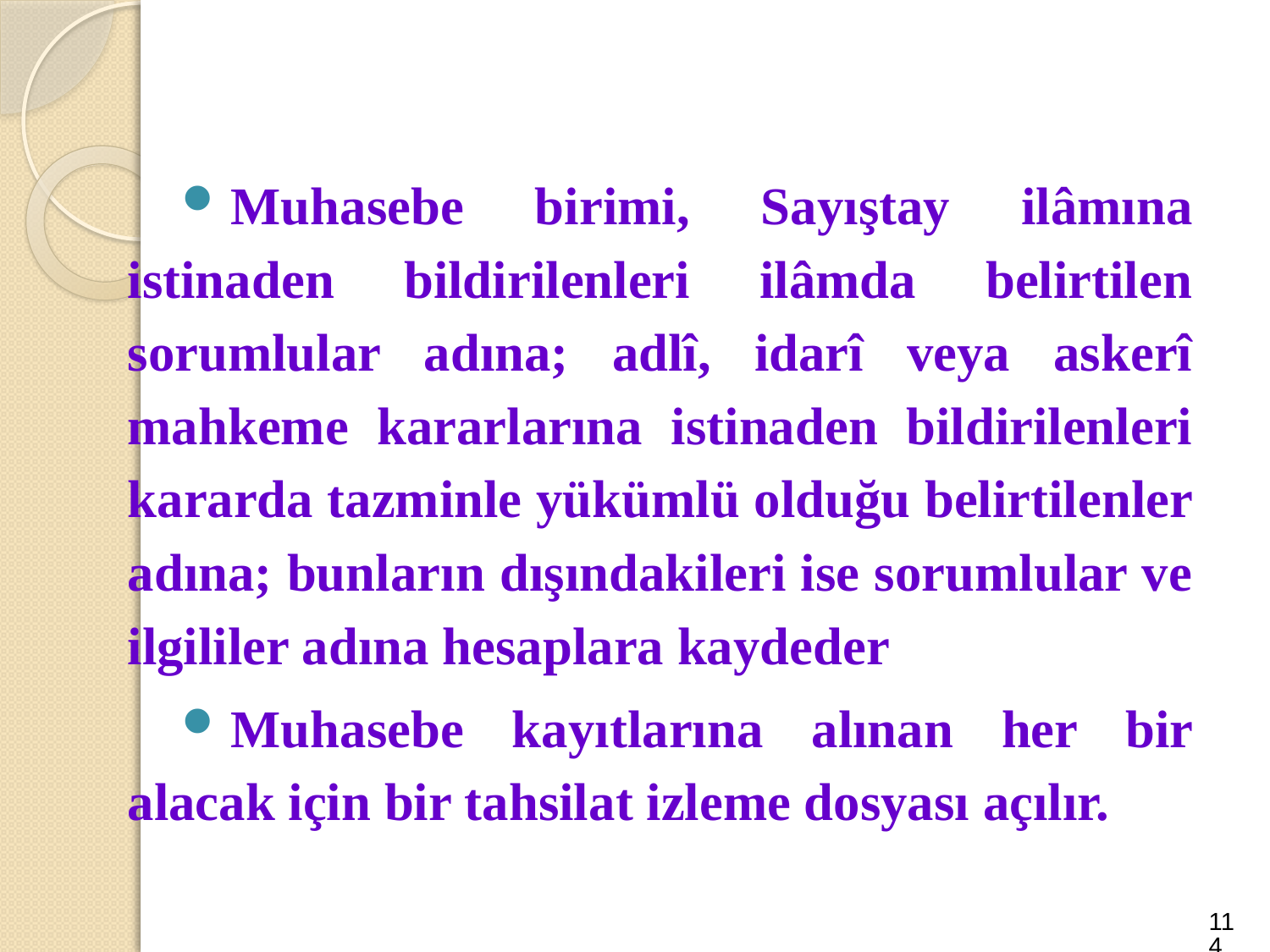

Muhasebe birimi, Sayıştay ilâmına istinaden bildirilenleri ilâmda belirtilen sorumlular adına; adlî, idarî veya askerî mahkeme kararlarına istinaden bildirilenleri kararda tazminle yükümlü olduğu belirtilenler adına; bunların dışındakileri ise sorumlular ve ilgililer adına hesaplara kaydeder
Muhasebe kayıtlarına alınan her bir alacak için bir tahsilat izleme dosyası açılır.

114